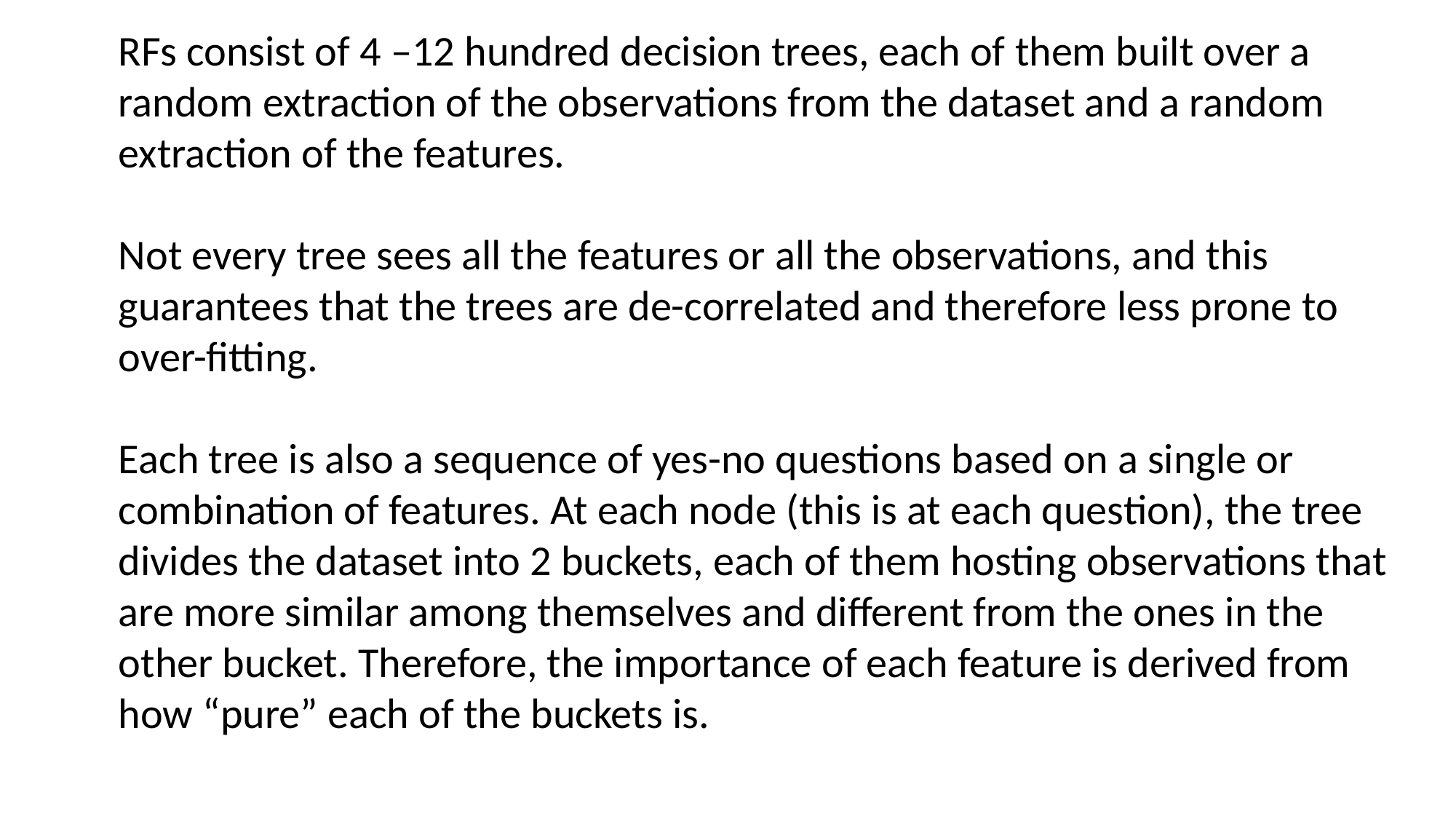

RFs consist of 4 –12 hundred decision trees, each of them built over a random extraction of the observations from the dataset and a random extraction of the features.

Not every tree sees all the features or all the observations, and this guarantees that the trees are de-correlated and therefore less prone to over-fitting.

Each tree is also a sequence of yes-no questions based on a single or combination of features. At each node (this is at each question), the tree divides the dataset into 2 buckets, each of them hosting observations that are more similar among themselves and different from the ones in the other bucket. Therefore, the importance of each feature is derived from how “pure” each of the buckets is.